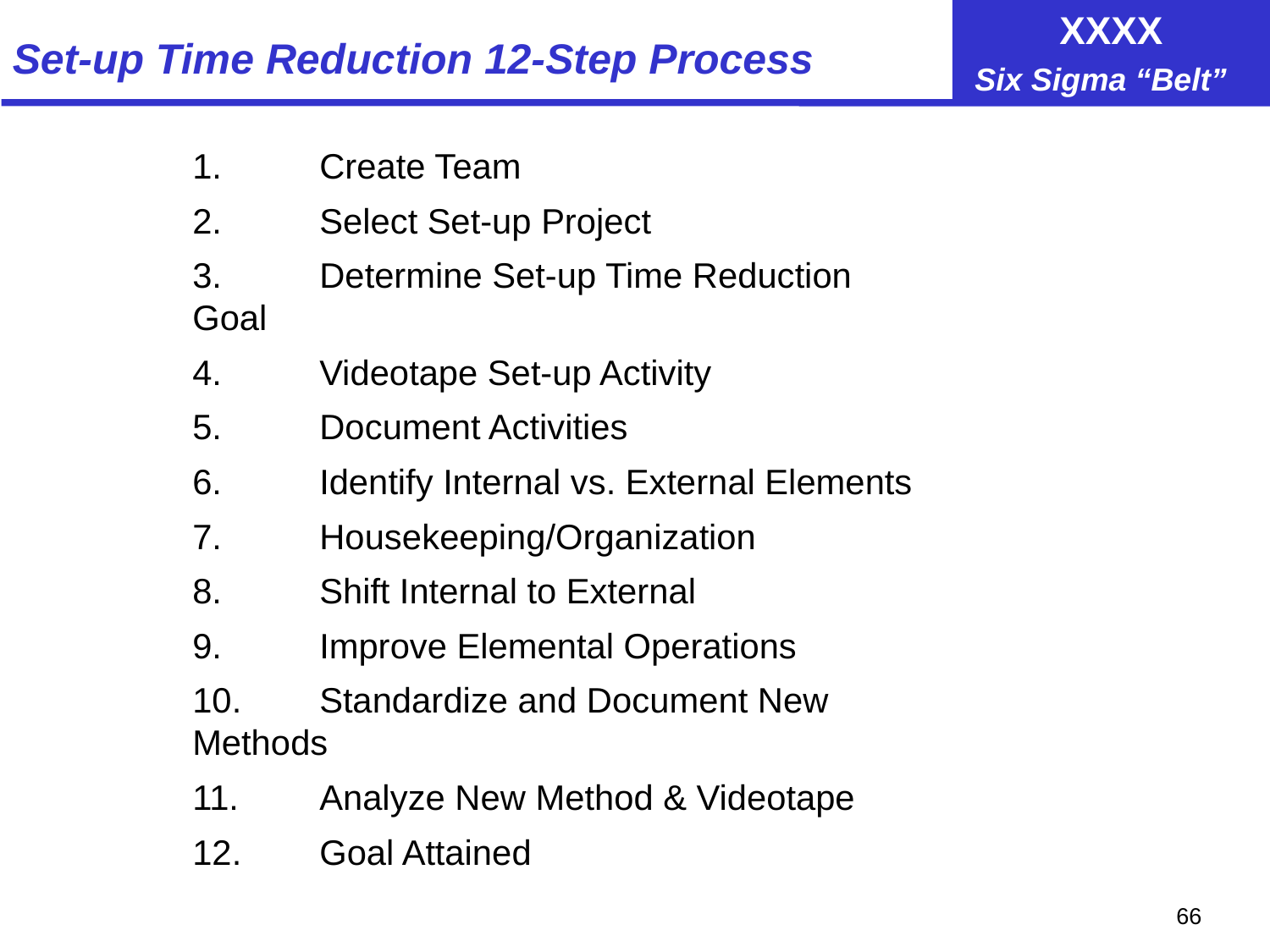

# Set-up Time Reduction 12-Step Process
1.	Create Team
2.	Select Set-up Project
3.	Determine Set-up Time Reduction Goal
4.	Videotape Set-up Activity
5.	Document Activities
6.	Identify Internal vs. External Elements
7.	Housekeeping/Organization
8.	Shift Internal to External
9.	Improve Elemental Operations
10.	Standardize and Document New Methods
11.	Analyze New Method & Videotape
12.	Goal Attained